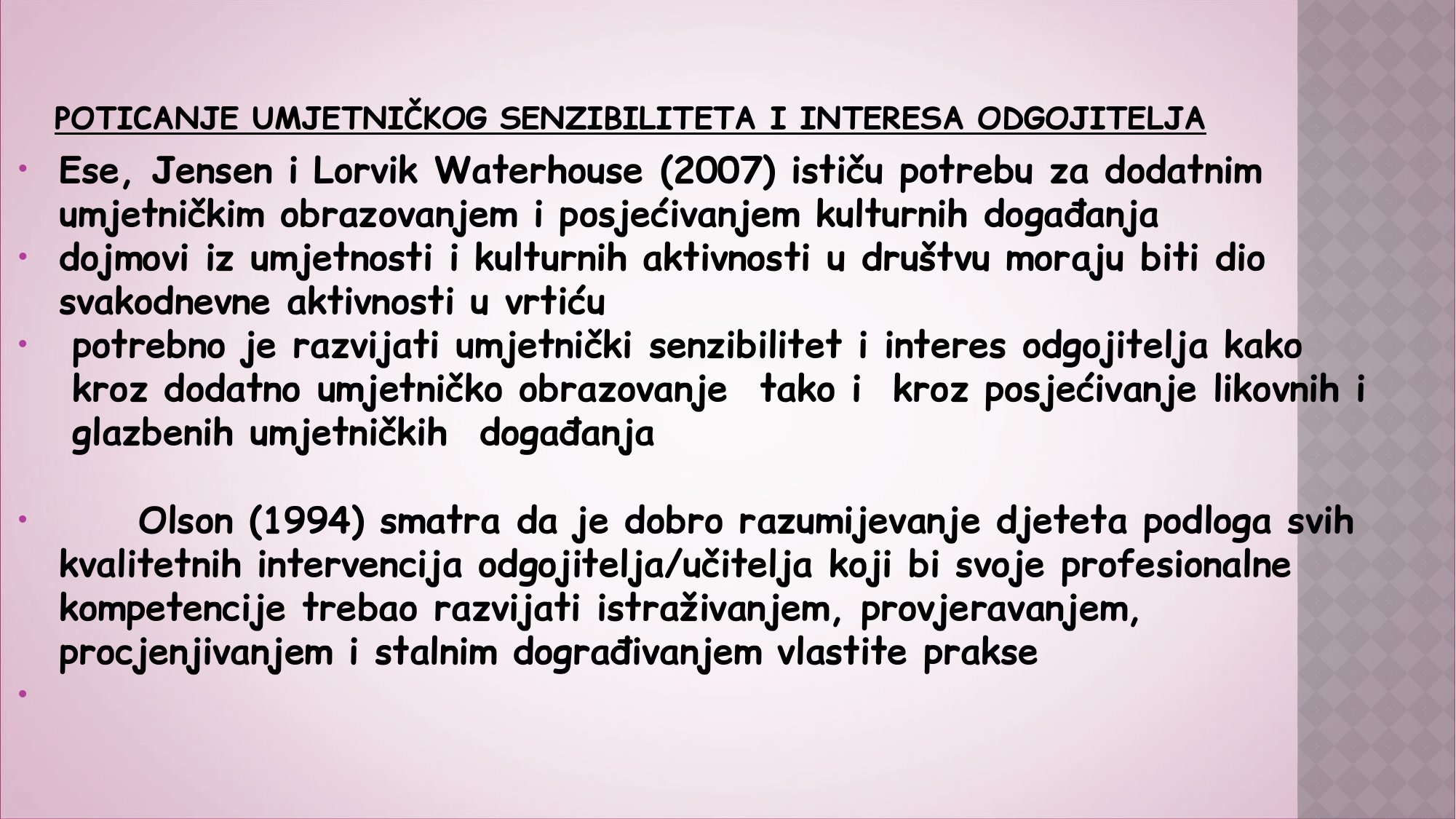

# poticanje Umjetničkog senzibiliteta i interesa odgojitelja
Ese, Jensen i Lorvik Waterhouse (2007) ističu potrebu za dodatnim umjetničkim obrazovanjem i posjećivanjem kulturnih događanja
dojmovi iz umjetnosti i kulturnih aktivnosti u društvu moraju biti dio svakodnevne aktivnosti u vrtiću
potrebno je razvijati umjetnički senzibilitet i interes odgojitelja kako kroz dodatno umjetničko obrazovanje  tako i  kroz posjećivanje likovnih i glazbenih umjetničkih  događanja

     Olson (1994) smatra da je dobro razumijevanje djeteta podloga svih kvalitetnih intervencija odgojitelja/učitelja koji bi svoje profesionalne kompetencije trebao razvijati istraživanjem, provjeravanjem, procjenjivanjem i stalnim dograđivanjem vlastite prakse